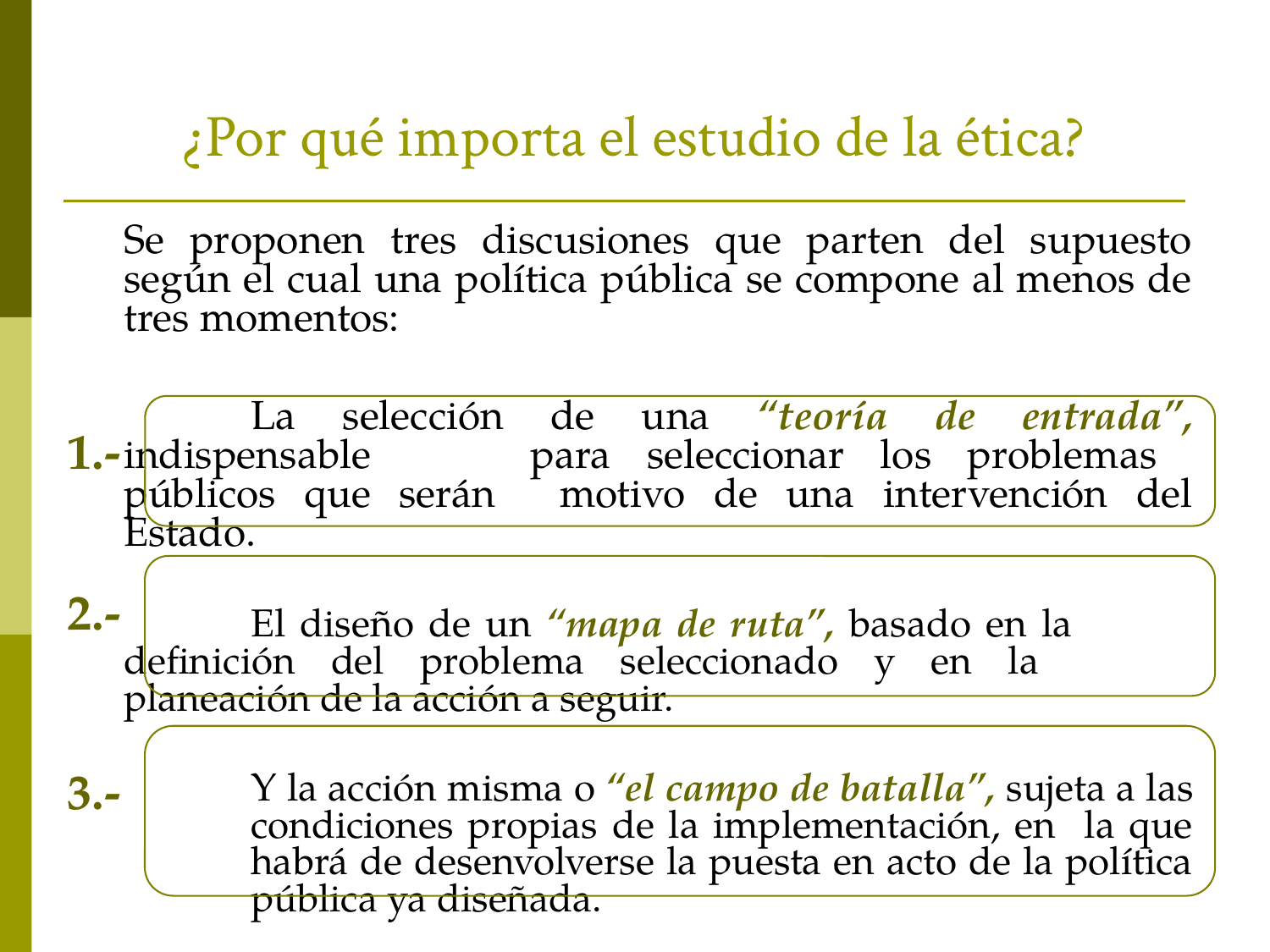

# ¿Por qué importa el estudio de la ética?
	Se proponen tres discusiones que parten del supuesto según el cual una política pública se compone al menos de tres momentos:

		La selección de una “teoría de entrada”, indispensable 	para seleccionar los problemas  públicos que serán 	motivo de una intervención del Estado.

		El diseño de un “mapa de ruta”, basado en la  	definición del problema seleccionado y en la 	planeación de la acción a seguir.

		Y la acción misma o “el campo de batalla”, sujeta a las 	condiciones propias de la implementación, en  la que 	habrá de desenvolverse la puesta en acto de la política 	pública ya diseñada.

1.-

2.-

3.-